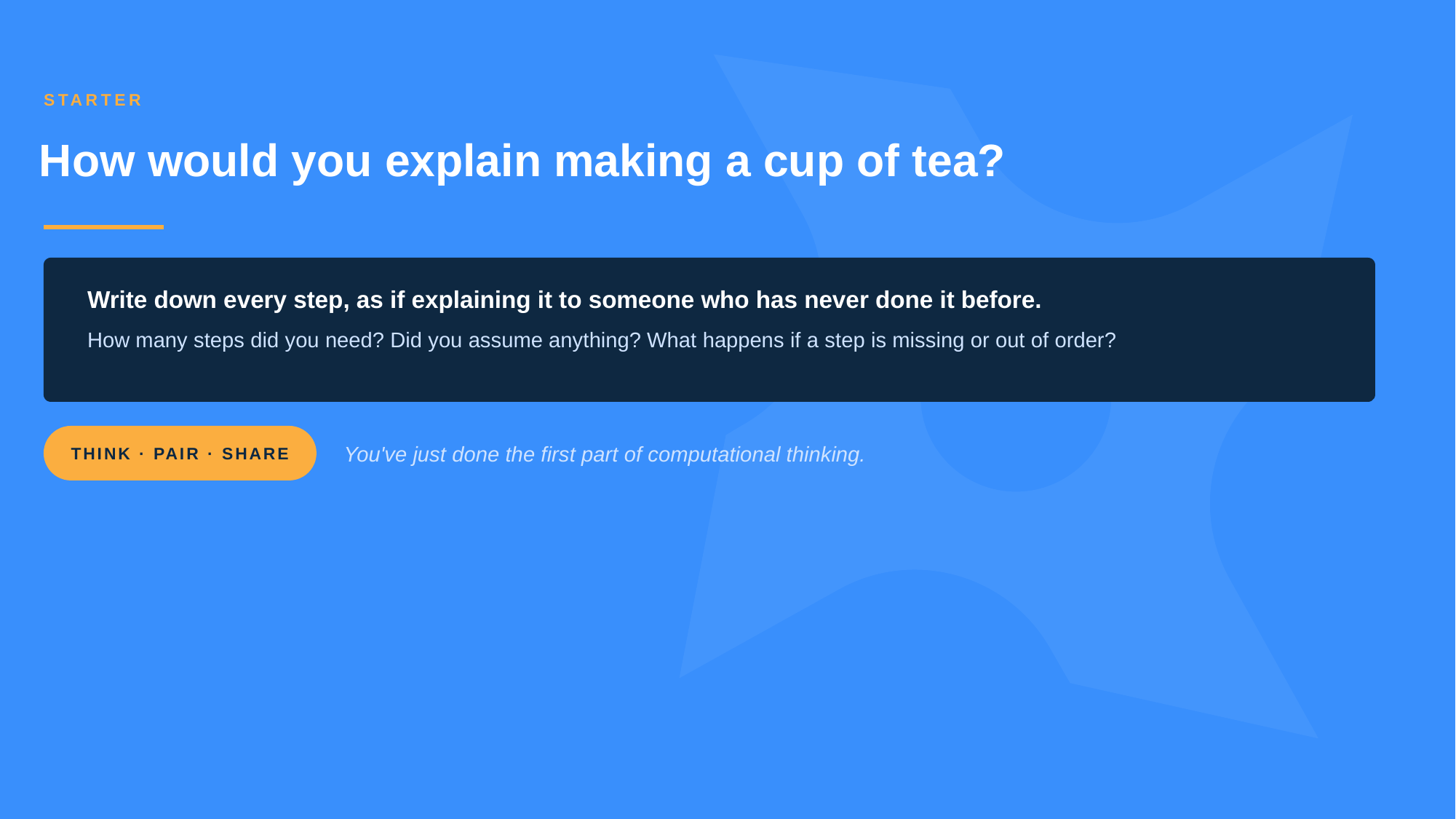

STARTER
How would you explain making a cup of tea?

Write down every step, as if explaining it to someone who has never done it before.
How many steps did you need? Did you assume anything? What happens if a step is missing or out of order?
THINK · PAIR · SHARE
You've just done the first part of computational thinking.